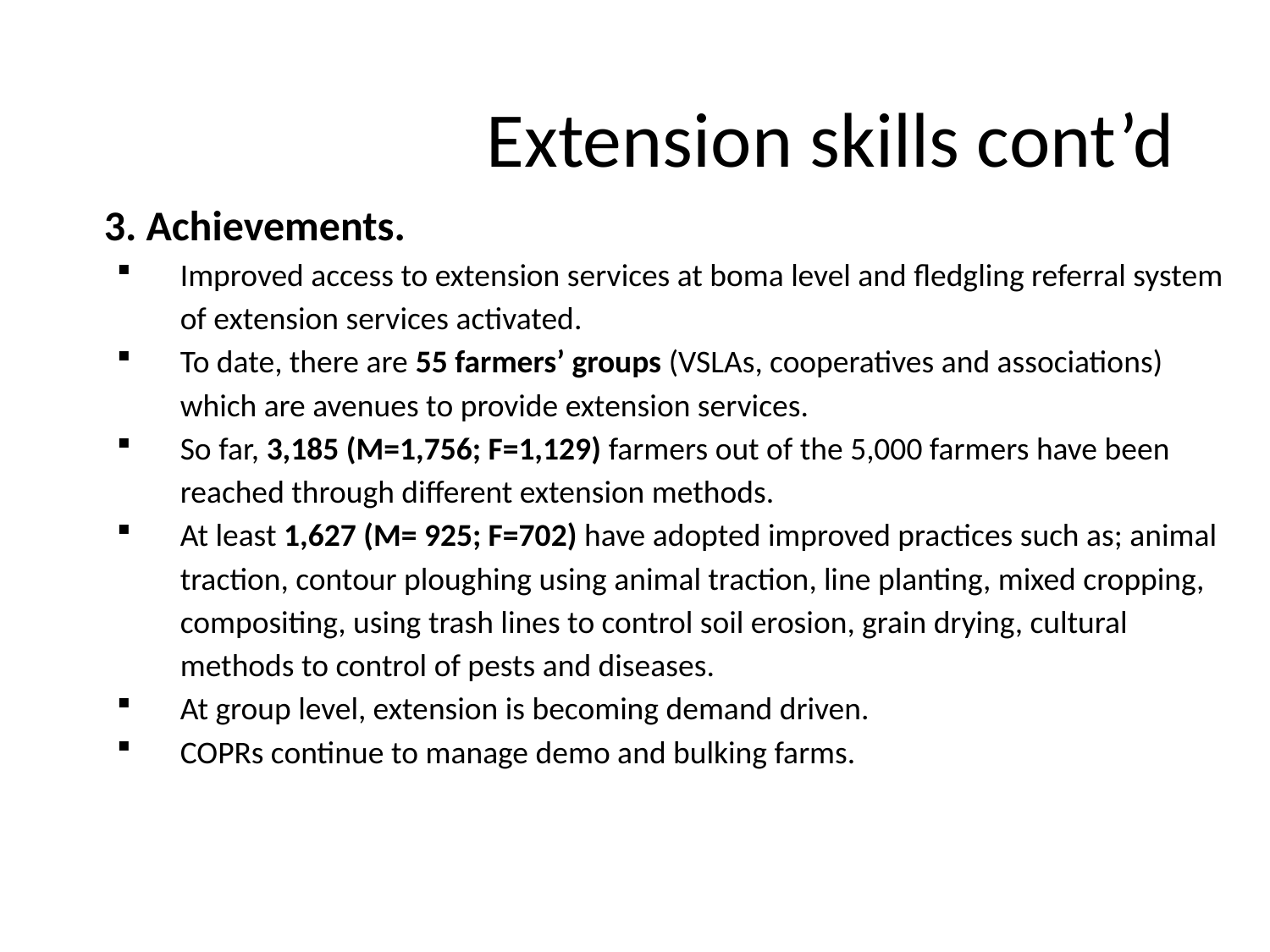

Extension skills cont’d
3. Achievements.
Improved access to extension services at boma level and fledgling referral system of extension services activated.
To date, there are 55 farmers’ groups (VSLAs, cooperatives and associations) which are avenues to provide extension services.
So far, 3,185 (M=1,756; F=1,129) farmers out of the 5,000 farmers have been reached through different extension methods.
At least 1,627 (M= 925; F=702) have adopted improved practices such as; animal traction, contour ploughing using animal traction, line planting, mixed cropping, compositing, using trash lines to control soil erosion, grain drying, cultural methods to control of pests and diseases.
At group level, extension is becoming demand driven.
COPRs continue to manage demo and bulking farms.